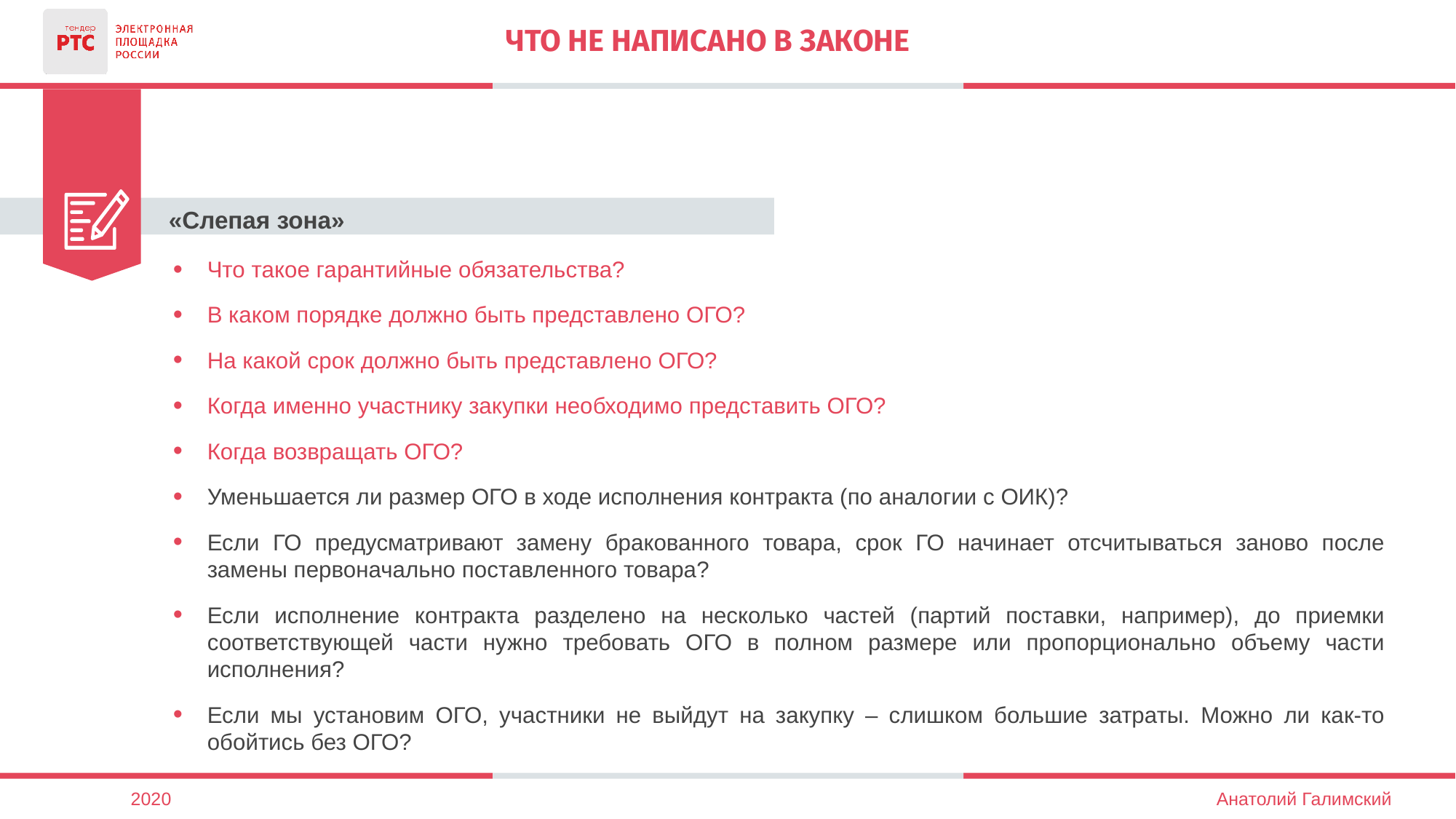

# Что не написано в законе

«Слепая зона»
Что такое гарантийные обязательства?
В каком порядке должно быть представлено ОГО?
На какой срок должно быть представлено ОГО?
Когда именно участнику закупки необходимо представить ОГО?
Когда возвращать ОГО?
Уменьшается ли размер ОГО в ходе исполнения контракта (по аналогии с ОИК)?
Если ГО предусматривают замену бракованного товара, срок ГО начинает отсчитываться заново после замены первоначально поставленного товара?
Если исполнение контракта разделено на несколько частей (партий поставки, например), до приемки соответствующей части нужно требовать ОГО в полном размере или пропорционально объему части исполнения?
Если мы установим ОГО, участники не выйдут на закупку – слишком большие затраты. Можно ли как-то обойтись без ОГО?

2020
Анатолий Галимский